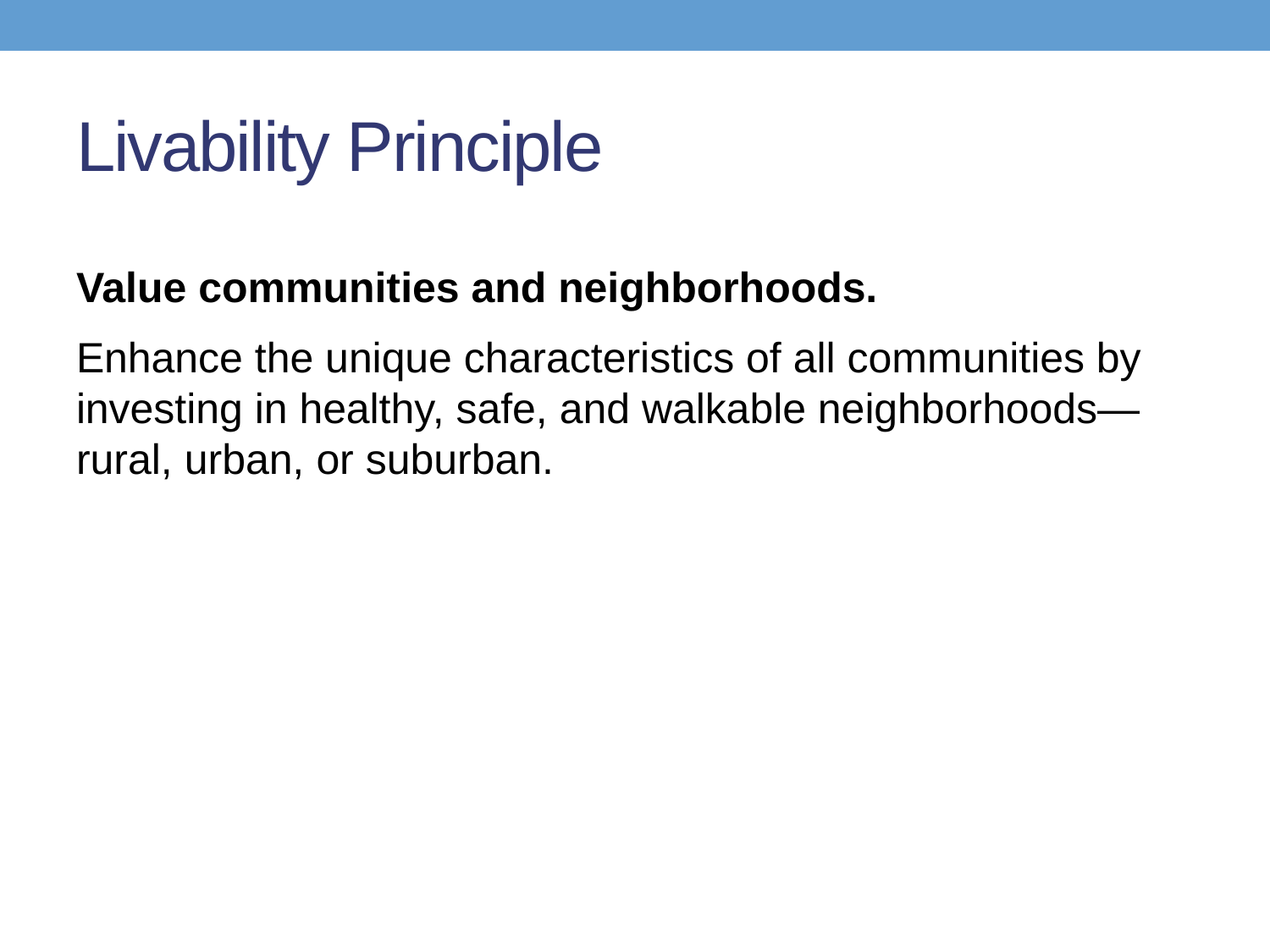

# Livability Principle
Value communities and neighborhoods.
Enhance the unique characteristics of all communities by investing in healthy, safe, and walkable neighborhoods—rural, urban, or suburban.